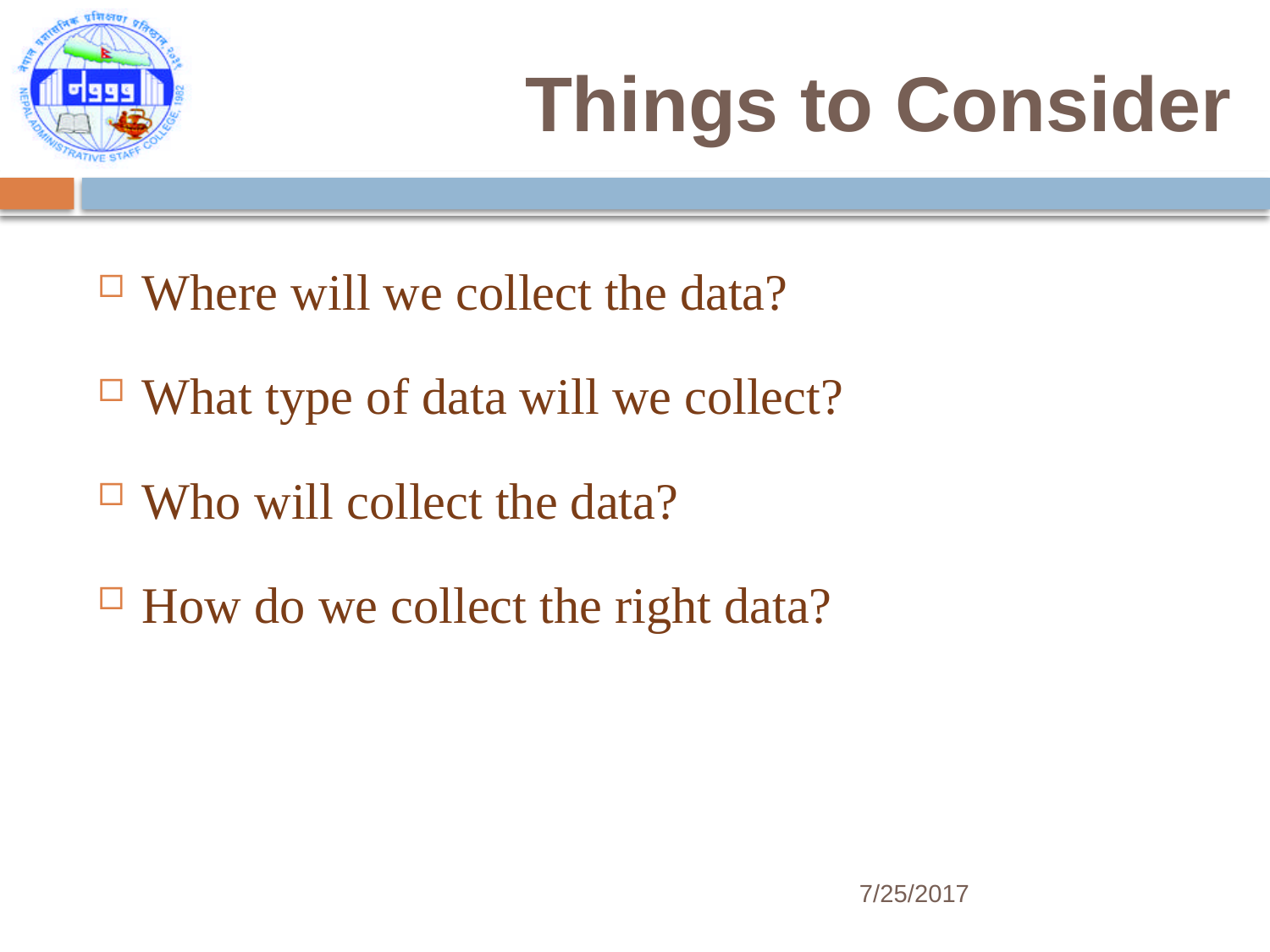

# Things to Consider
Where will we collect the data?
What type of data will we collect?
Who will collect the data?
How do we collect the right data?

7/25/2017